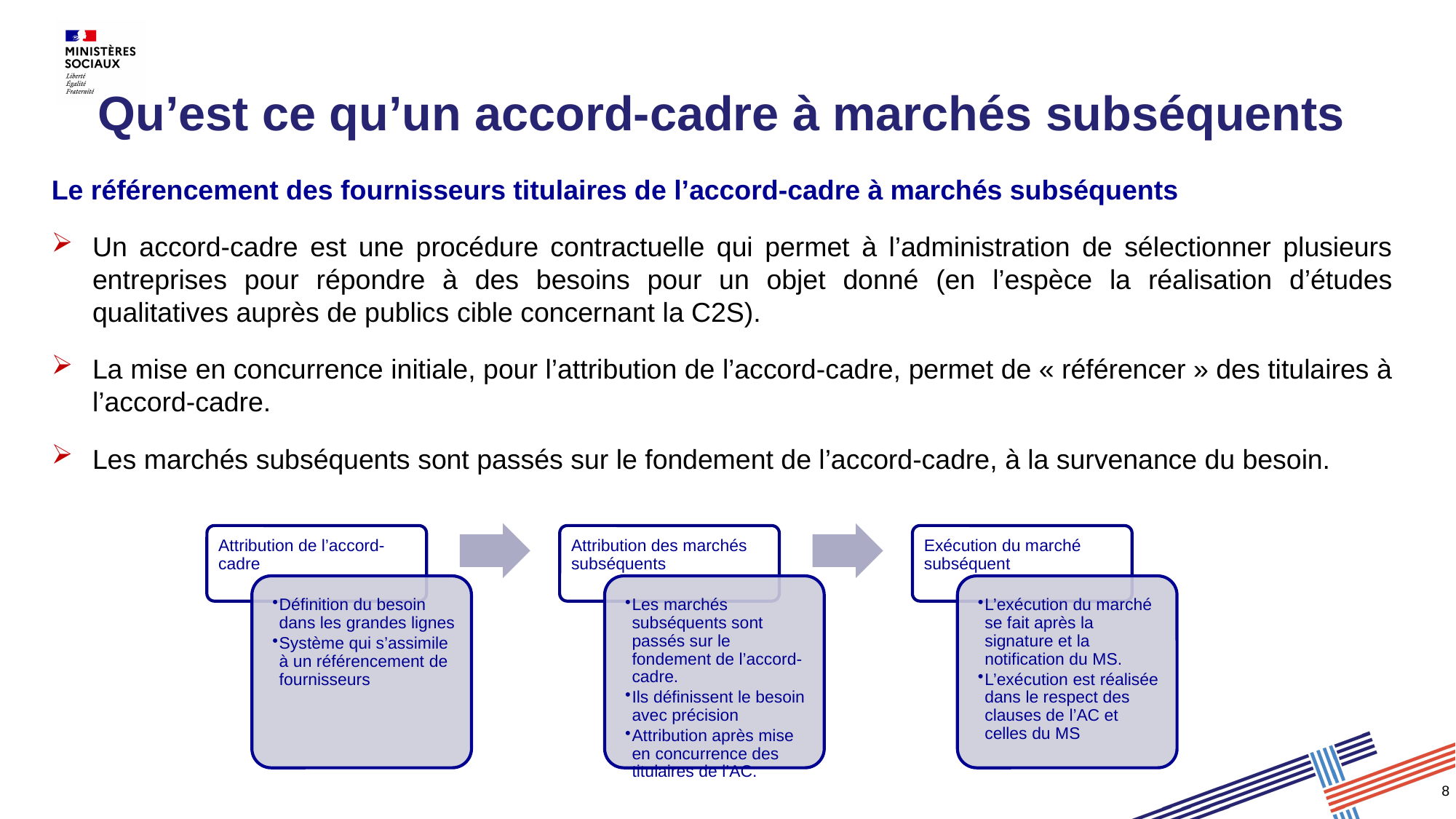

# Qu’est ce qu’un accord-cadre à marchés subséquents
Le référencement des fournisseurs titulaires de l’accord-cadre à marchés subséquents
Un accord-cadre est une procédure contractuelle qui permet à l’administration de sélectionner plusieurs entreprises pour répondre à des besoins pour un objet donné (en l’espèce la réalisation d’études qualitatives auprès de publics cible concernant la C2S).
La mise en concurrence initiale, pour l’attribution de l’accord-cadre, permet de « référencer » des titulaires à l’accord-cadre.
Les marchés subséquents sont passés sur le fondement de l’accord-cadre, à la survenance du besoin.

Attribution de l’accord-cadre
Définition du besoin dans les grandes lignes
Système qui s’assimile à un référencement de fournisseurs

Attribution des marchés subséquents
Les marchés subséquents sont passés sur le fondement de l’accord-cadre.
Ils définissent le besoin avec précision
Attribution après mise en concurrence des titulaires de l’AC.

Exécution du marché subséquent
L’exécution du marché se fait après la signature et la notification du MS.
L’exécution est réalisée dans le respect des clauses de l’AC et celles du MS
8